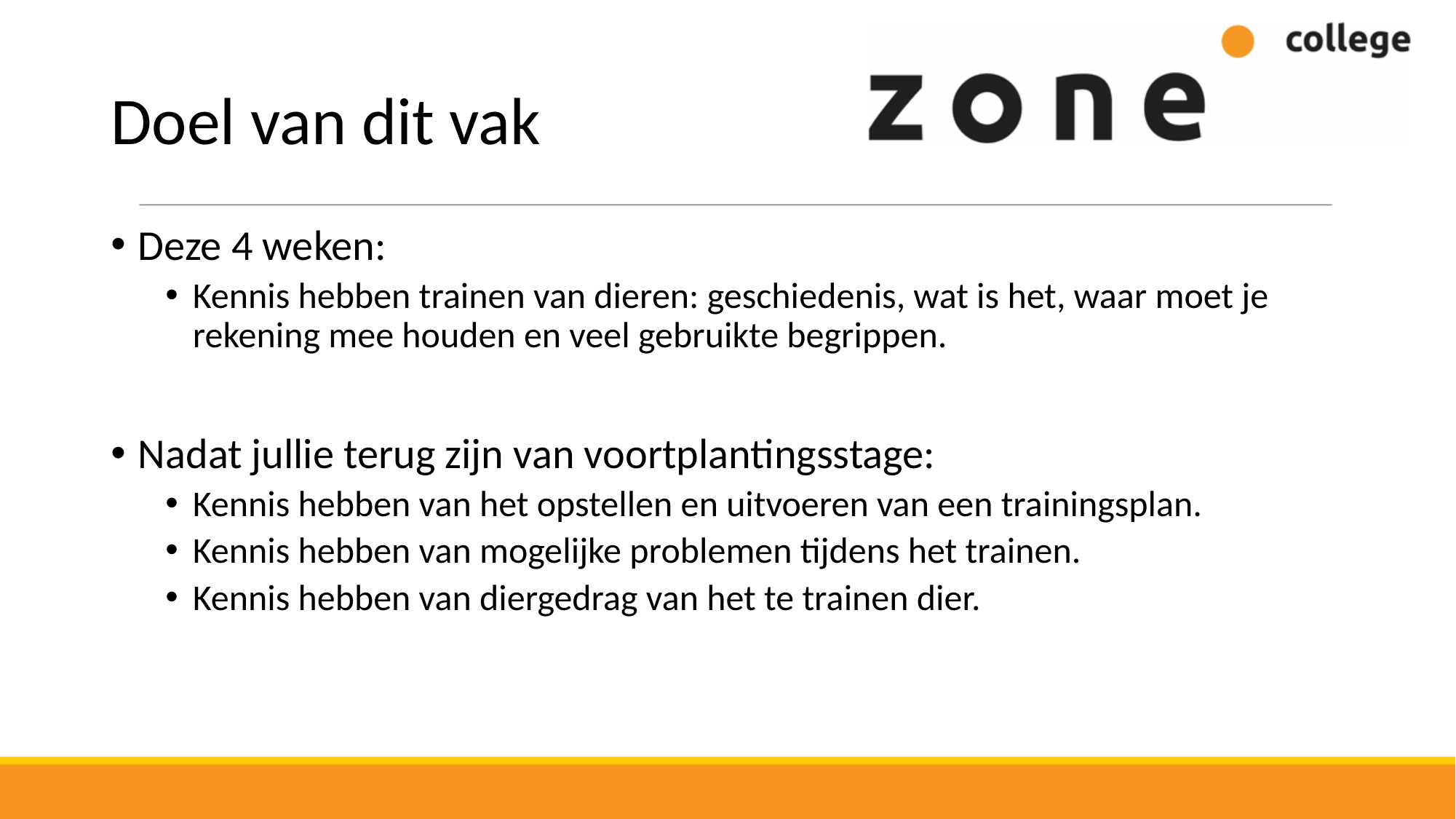

# Doel van dit vak
Deze 4 weken:
Kennis hebben trainen van dieren: geschiedenis, wat is het, waar moet je rekening mee houden en veel gebruikte begrippen.

Nadat jullie terug zijn van voortplantingsstage:
Kennis hebben van het opstellen en uitvoeren van een trainingsplan.
Kennis hebben van mogelijke problemen tijdens het trainen.
Kennis hebben van diergedrag van het te trainen dier.